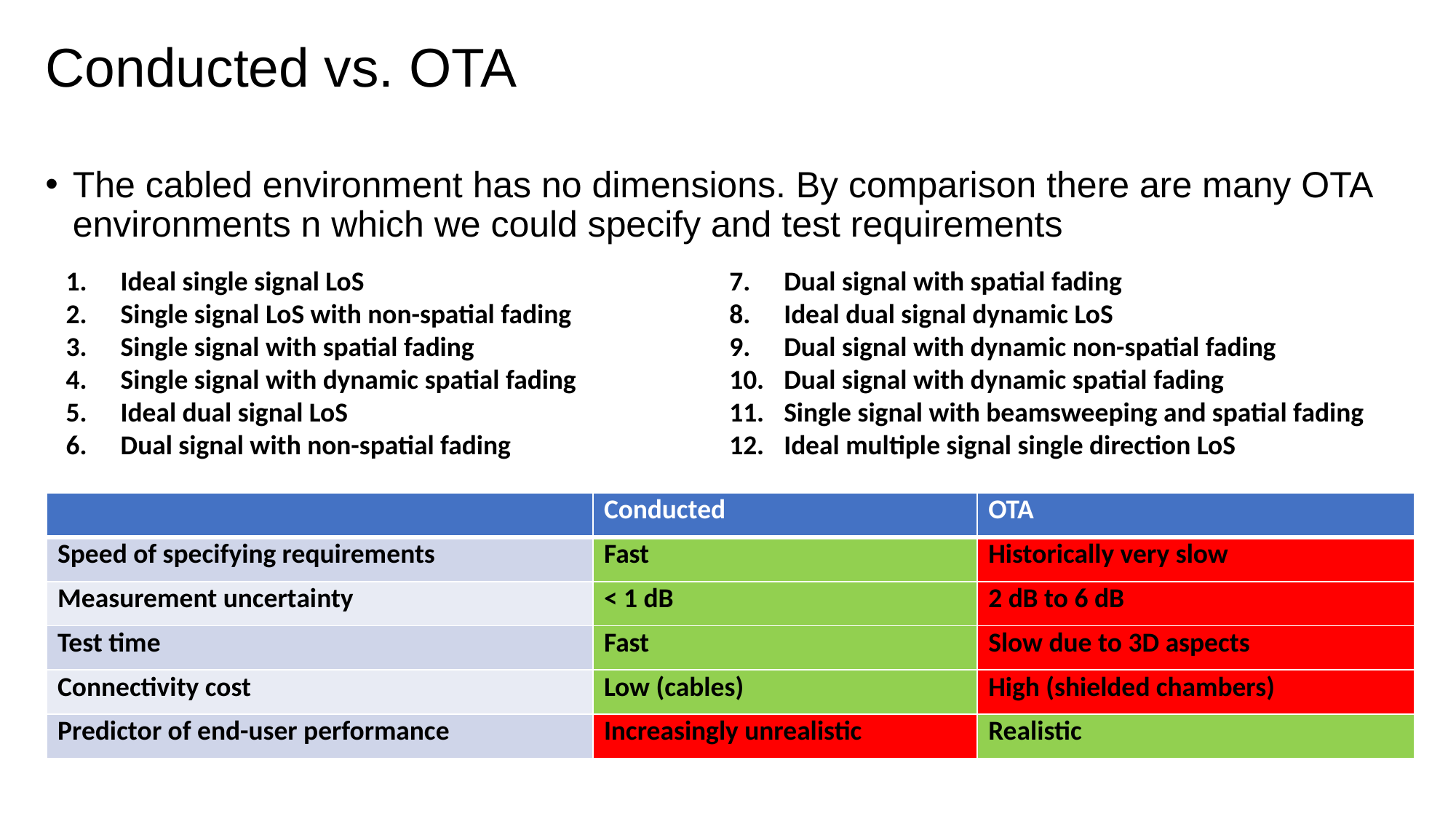

# Conducted vs. OTA
The cabled environment has no dimensions. By comparison there are many OTA environments n which we could specify and test requirements
Ideal single signal LoS
Single signal LoS with non-spatial fading
Single signal with spatial fading
Single signal with dynamic spatial fading
Ideal dual signal LoS
Dual signal with non-spatial fading
Dual signal with spatial fading
Ideal dual signal dynamic LoS
Dual signal with dynamic non-spatial fading
Dual signal with dynamic spatial fading
Single signal with beamsweeping and spatial fading
Ideal multiple signal single direction LoS
|  | Conducted | OTA |
| --- | --- | --- |
| Speed of specifying requirements | Fast | Historically very slow |
| Measurement uncertainty | < 1 dB | 2 dB to 6 dB |
| Test time | Fast | Slow due to 3D aspects |
| Connectivity cost | Low (cables) | High (shielded chambers) |
| Predictor of end-user performance | Increasingly unrealistic | Realistic |